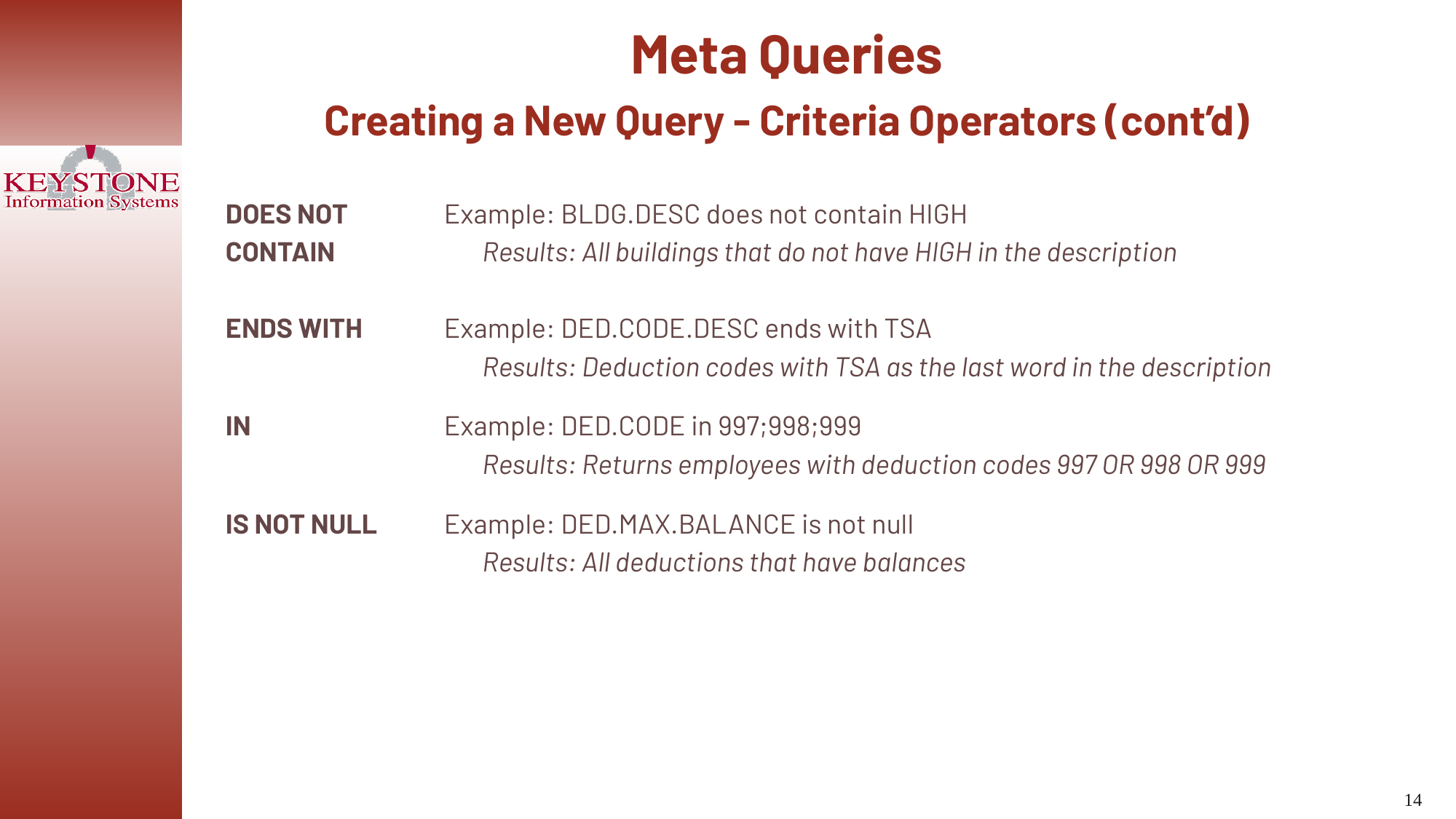

Meta Queries
Creating a New Query - Criteria Operators (cont’d)
DOES NOT	Example: BLDG.DESC does not contain HIGH
CONTAIN	       Results: All buildings that do not have HIGH in the description

ENDS WITH	Example: DED.CODE.DESC ends with TSA
		       Results: Deduction codes with TSA as the last word in the description

IN		Example: DED.CODE in 997;998;999
		       Results: Returns employees with deduction codes 997 OR 998 OR 999

IS NOT NULL	Example: DED.MAX.BALANCE is not null
		       Results: All deductions that have balances

14